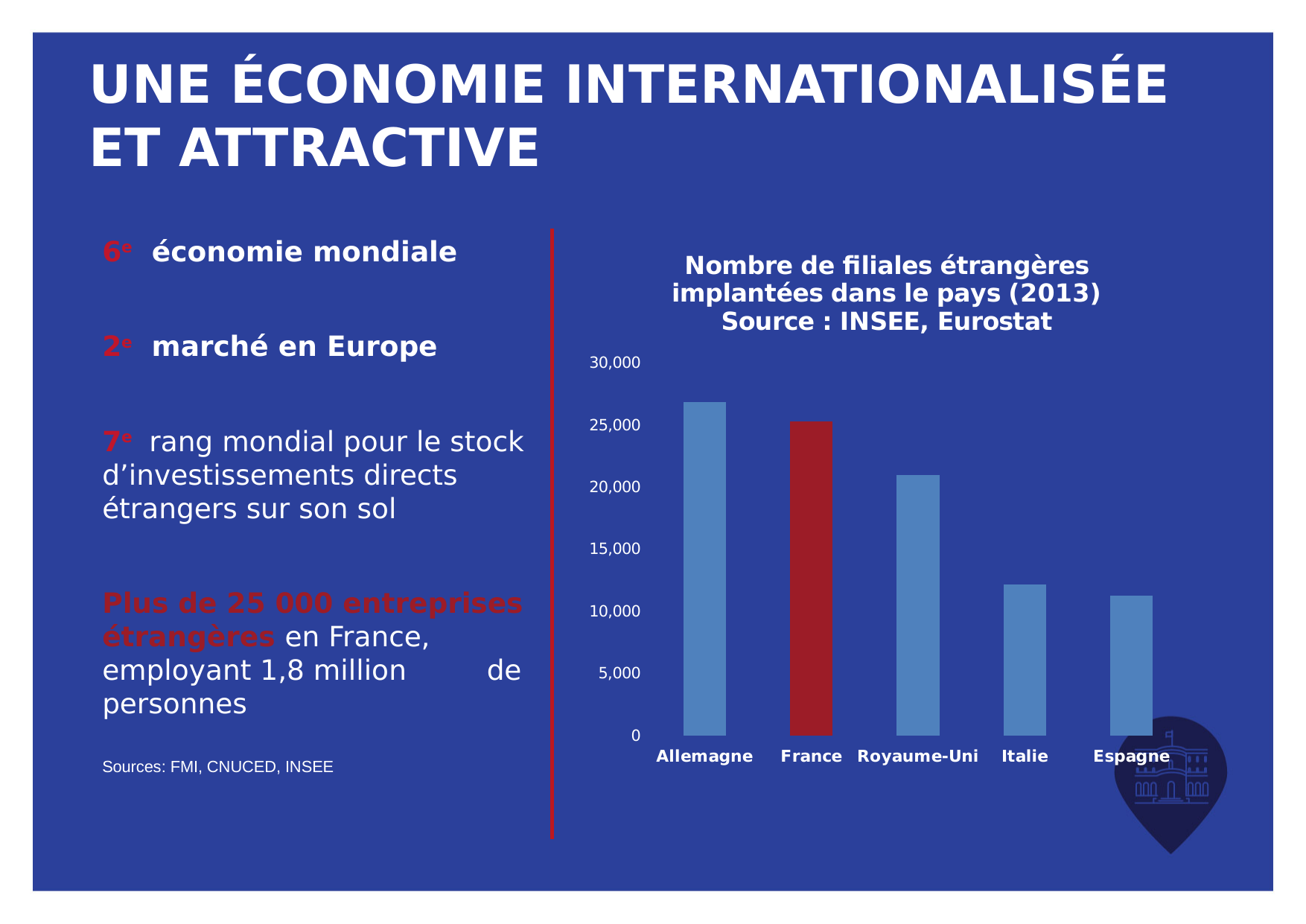

# Une économie internationalisée et attractive

### Chart: Nombre de filiales étrangères implantées dans le pays (2013)
Source : INSEE, Eurostat

| Category | Nombre de filiales étrangères implantées dans le pays |
|---|---|
| Allemagne | 26869.0 |
| France | 25322.0 |
| Royaume-Uni | 20981.0 |
| Italie | 12150.0 |
| Espagne | 11255.0 |
6e  économie mondiale

2e  marché en Europe

7e   rang mondial pour le stock d’investissements directs étrangers sur son sol

Plus de 25 000 entreprises étrangères en France, employant 1,8 million         de personnes

Sources: FMI, CNUCED, INSEE